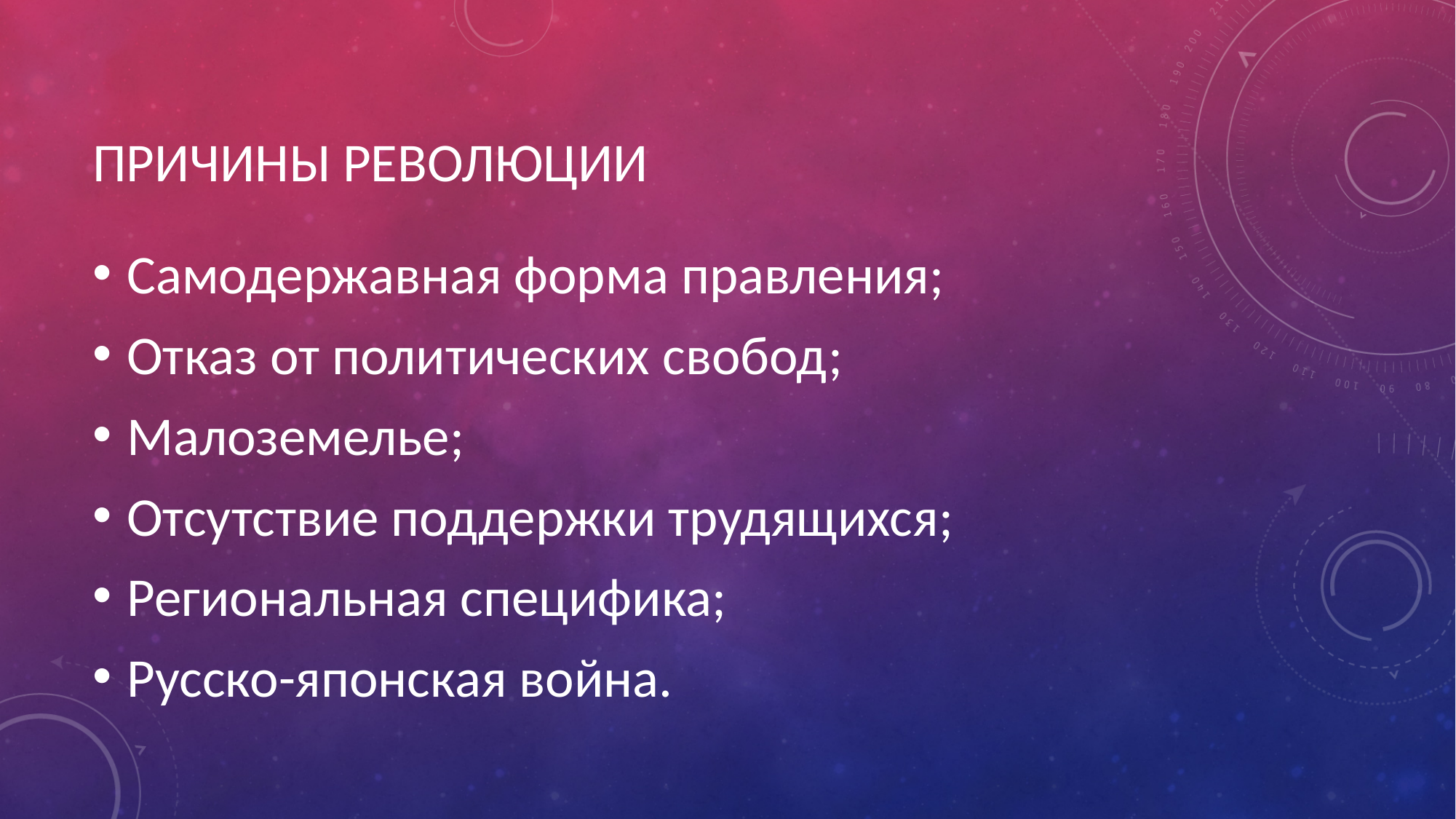

# Причины революции
Самодержавная форма правления;
Отказ от политических свобод;
Малоземелье;
Отсутствие поддержки трудящихся;
Региональная специфика;
Русско-японская война.